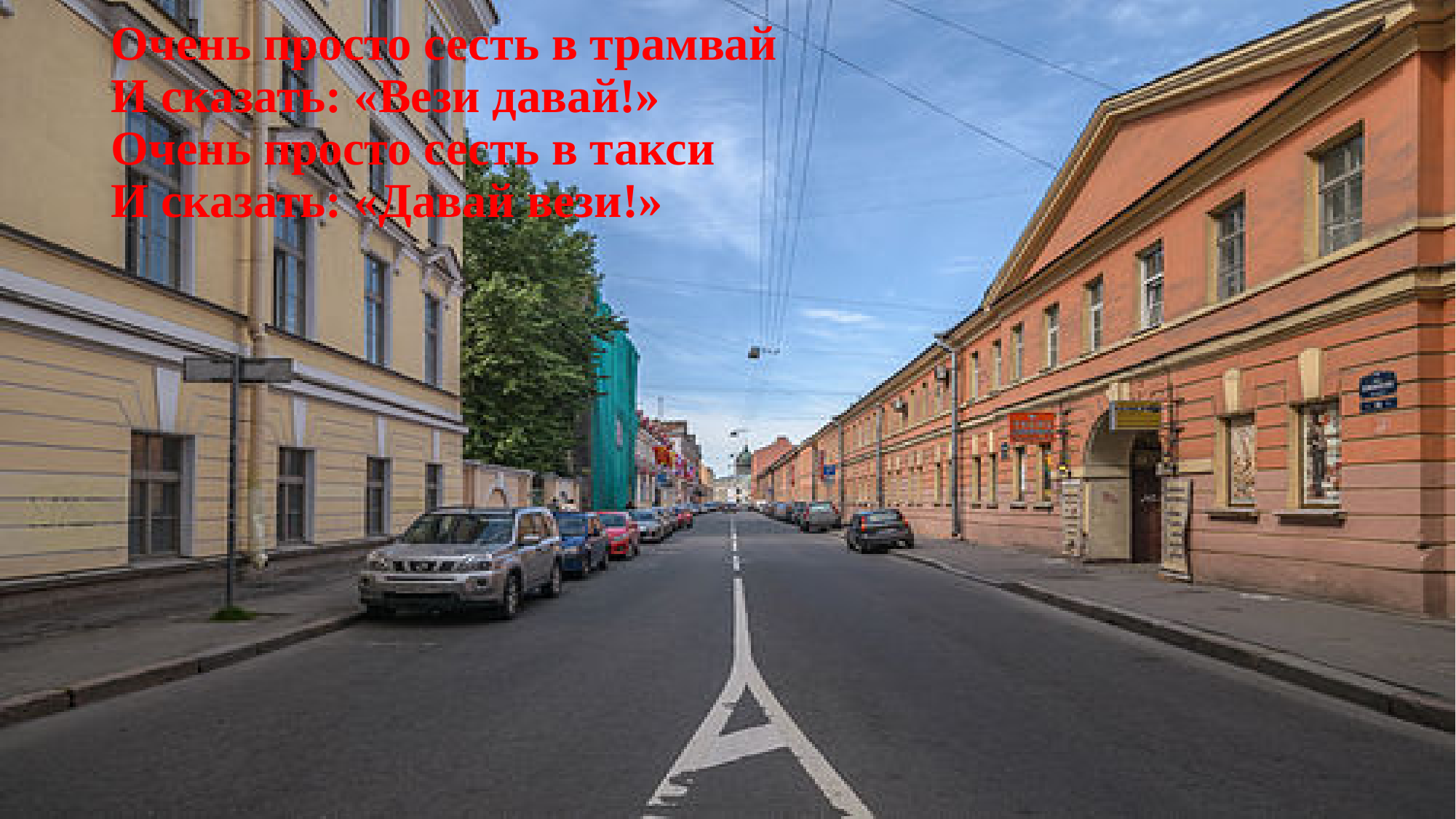

# Очень просто сесть в трамвай И сказать: «Вези давай!» Очень просто сесть в такси И сказать: «Давай вези!»